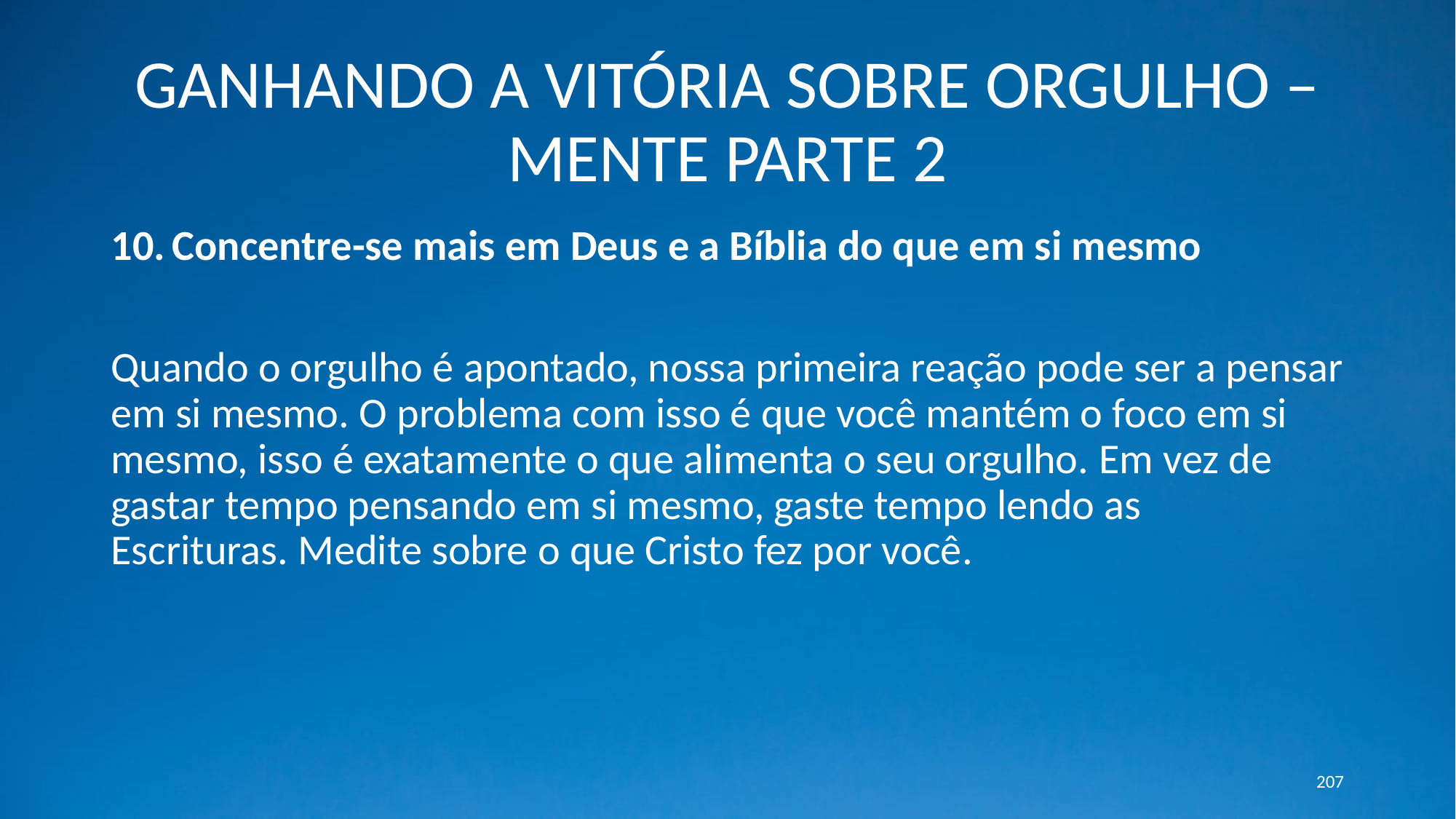

# GANHANDO A VITÓRIA SOBRE ORGULHO – MENTE PARTE 2
Concentre-se mais em Deus e a Bíblia do que em si mesmo

Quando o orgulho é apontado, nossa primeira reação pode ser a pensar em si mesmo. O problema com isso é que você mantém o foco em si mesmo, isso é exatamente o que alimenta o seu orgulho. Em vez de gastar tempo pensando em si mesmo, gaste tempo lendo as Escrituras. Medite sobre o que Cristo fez por você.

207